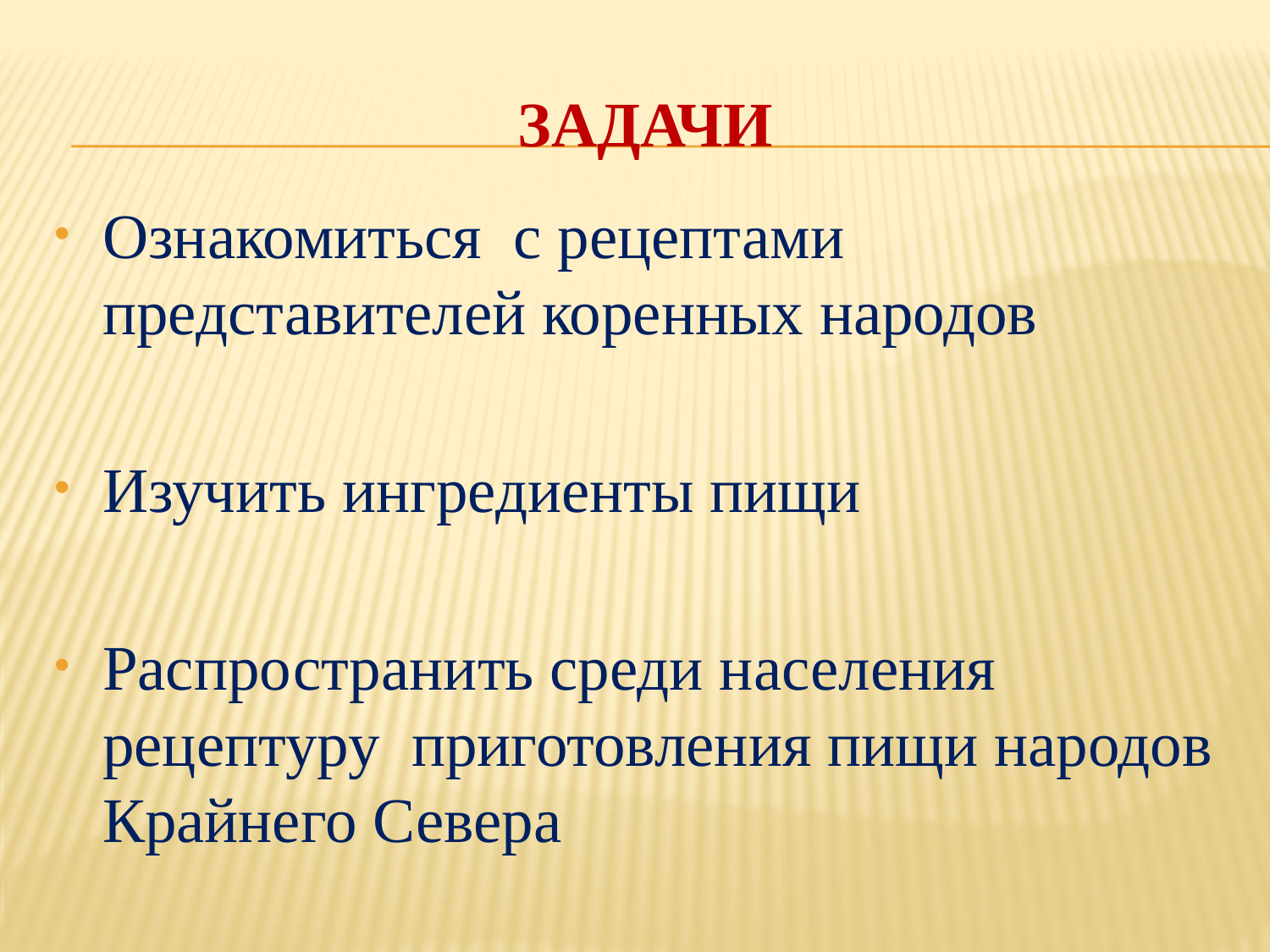

# Задачи
Ознакомиться  с рецептами  представителей коренных народов

Изучить ингредиенты пищи

Распространить среди населения рецептуру  приготовления пищи народов Крайнего Севера